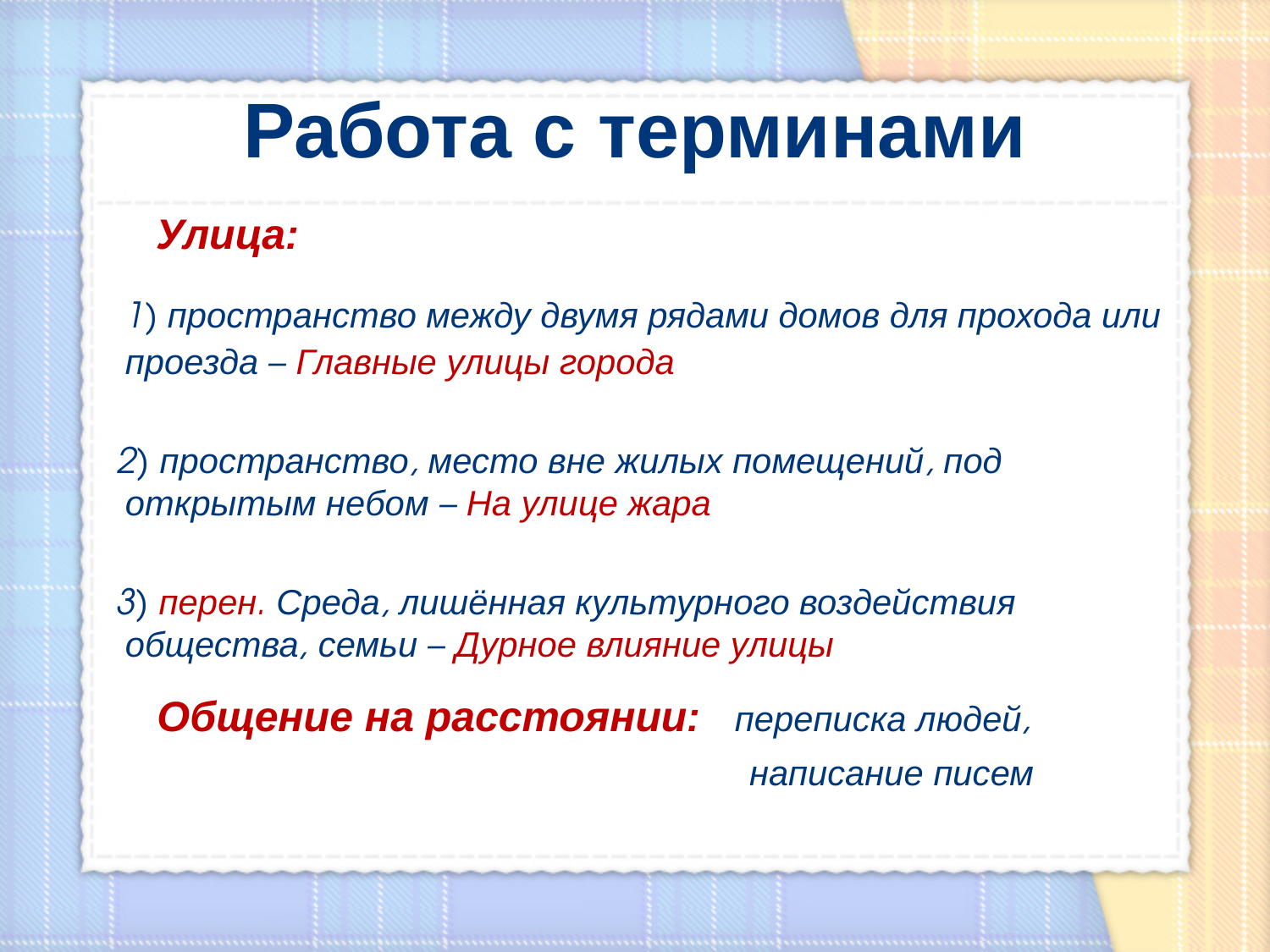

# Работа с терминами
     Улица:
   1) пространство между двумя рядами домов для прохода или проезда – Главные улицы города

    2) пространство, место вне жилых помещений, под открытым небом – На улице жара

    3) перен. Среда, лишённая культурного воздействия общества, семьи – Дурное влияние улицы
     Общение на расстоянии:   переписка людей,
                                                                     написание писем